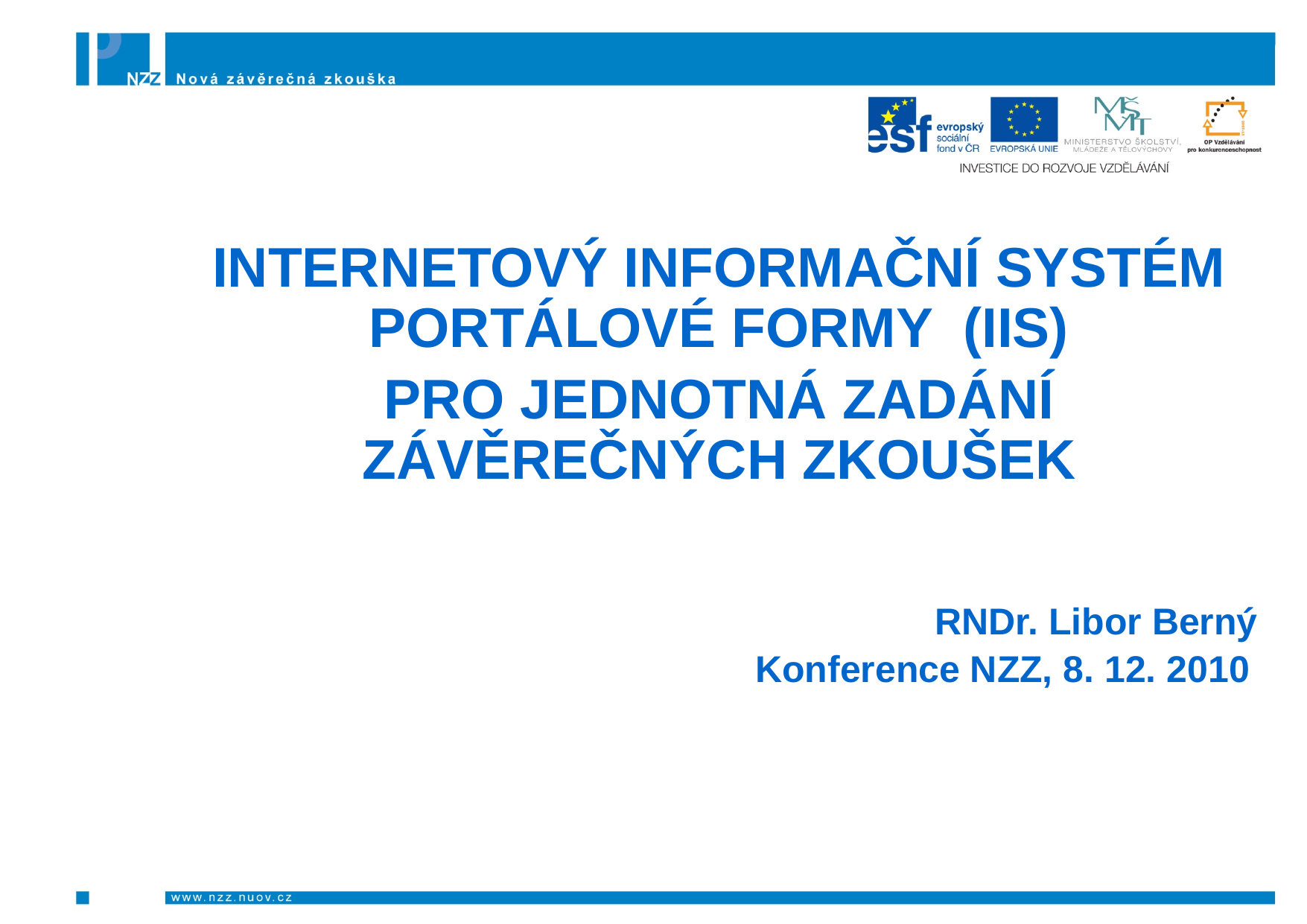

#
INTERNETOVÝ INFORMAČNÍ SYSTÉM PORTÁLOVÉ FORMY  (IIS)
PRO JEDNOTNÁ ZADÁNÍ ZÁVĚREČNÝCH ZKOUŠEK

RNDr. Libor Berný
Konference NZZ, 8. 12. 2010